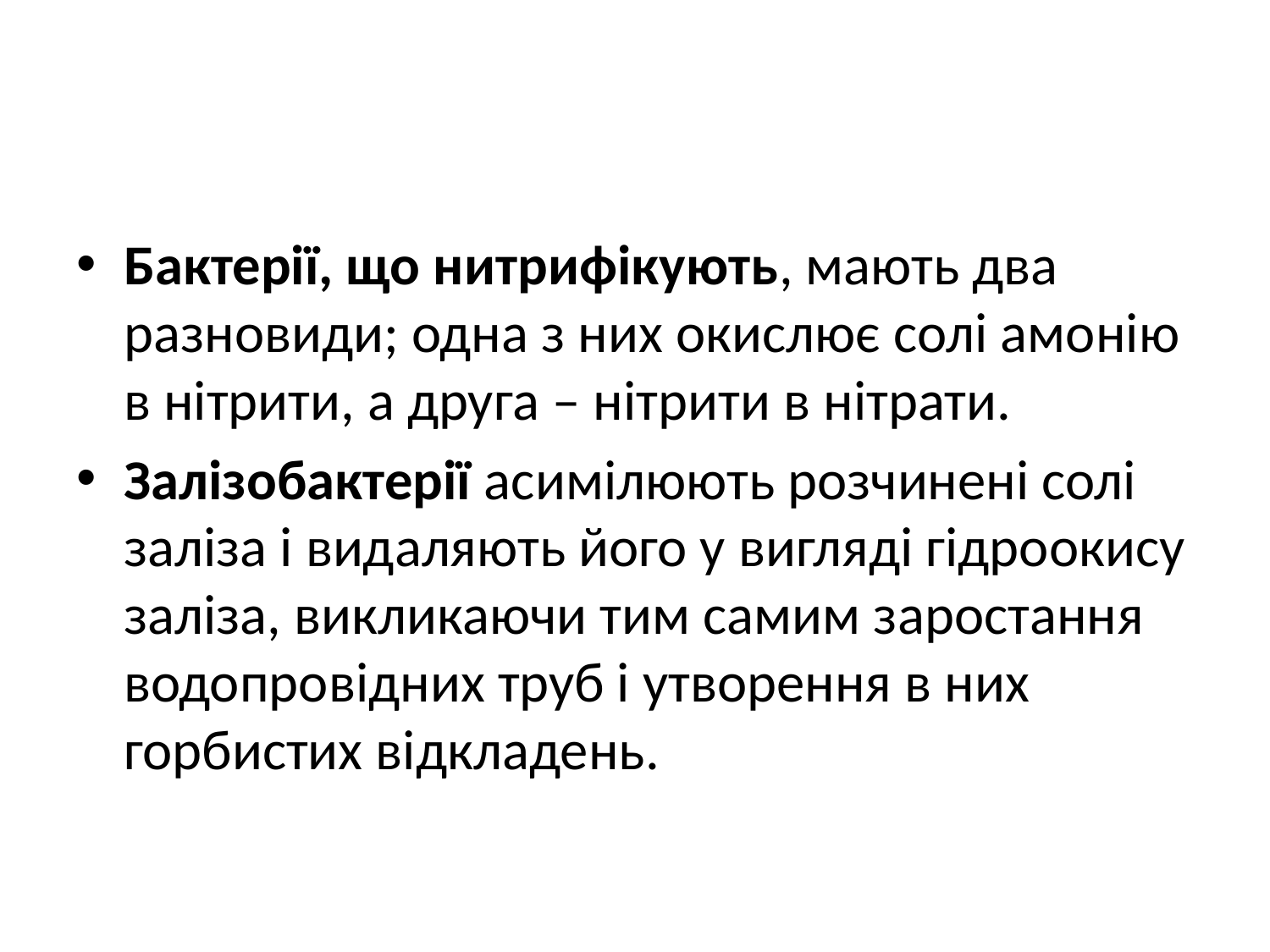

#
Бактерії, що нитрифікують, мають два разновиди; одна з них окислює солі амонію в нітрити, а друга – нітрити в нітрати.
Залізобактерії асимілюють розчинені солі заліза і видаляють його у вигляді гідроокису заліза, викликаючи тим самим заростання водопровідних труб і утворення в них горбистих відкладень.